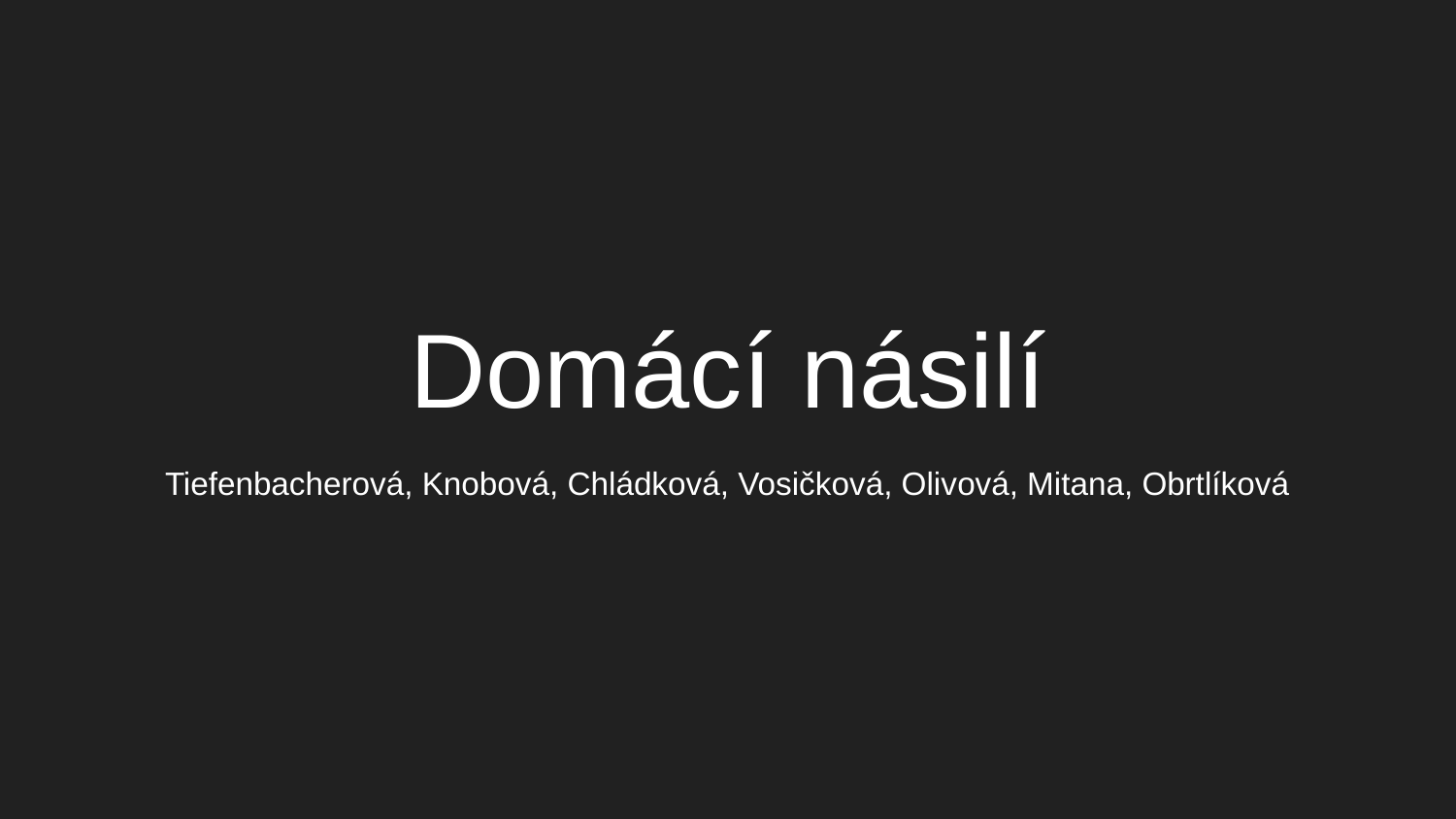

# Domácí násilí
Tiefenbacherová, Knobová, Chládková, Vosičková, Olivová, Mitana, Obrtlíková